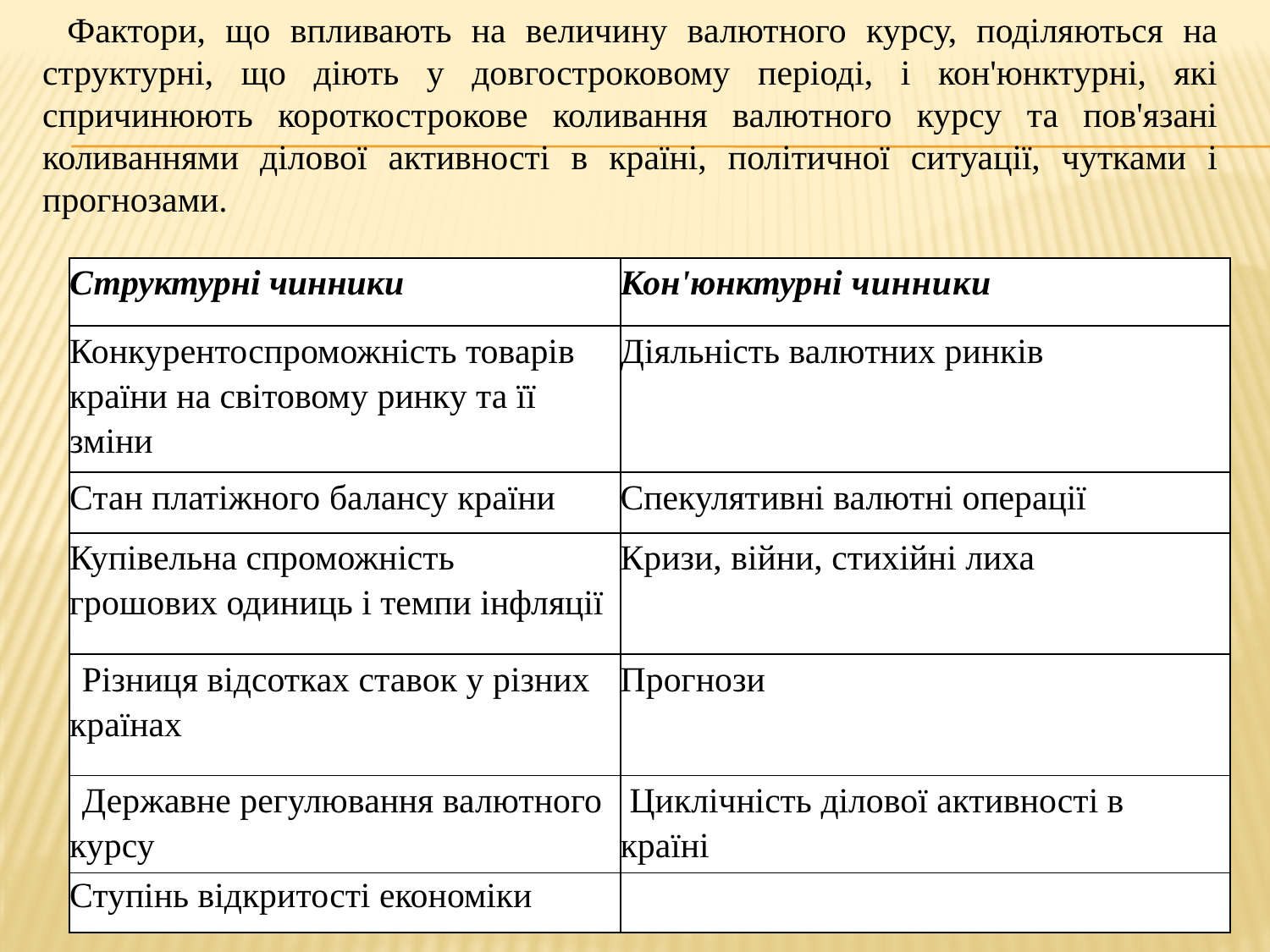

Фактори, що впливають на величину валютного курсу, поді­ляються на структурні, що діють у довгостроковому періоді, і кон'юнктурні, які спричинюють короткострокове коливання валютного курсу та пов'язані коливаннями ділової активності в країні, політичної ситуації, чутками і прогнозами.
| Структурні чинники | Кон'юнктурні чинники |
| --- | --- |
| Конкурентоспроможність товарів країни на світовому ринку та її зміни | Діяльність валютних ринків |
| Стан платіжного балансу країни | Спекулятивні валютні операції |
| Купівельна спроможність грошових одиниць і темпи інфляції | Кризи, війни, стихійні лиха |
| Різниця відсотках ставок у різних країнах | Прогнози |
| Державне регулювання валютного курсу | Циклічність ділової активності в країні |
| Ступінь відкритості економіки |  |